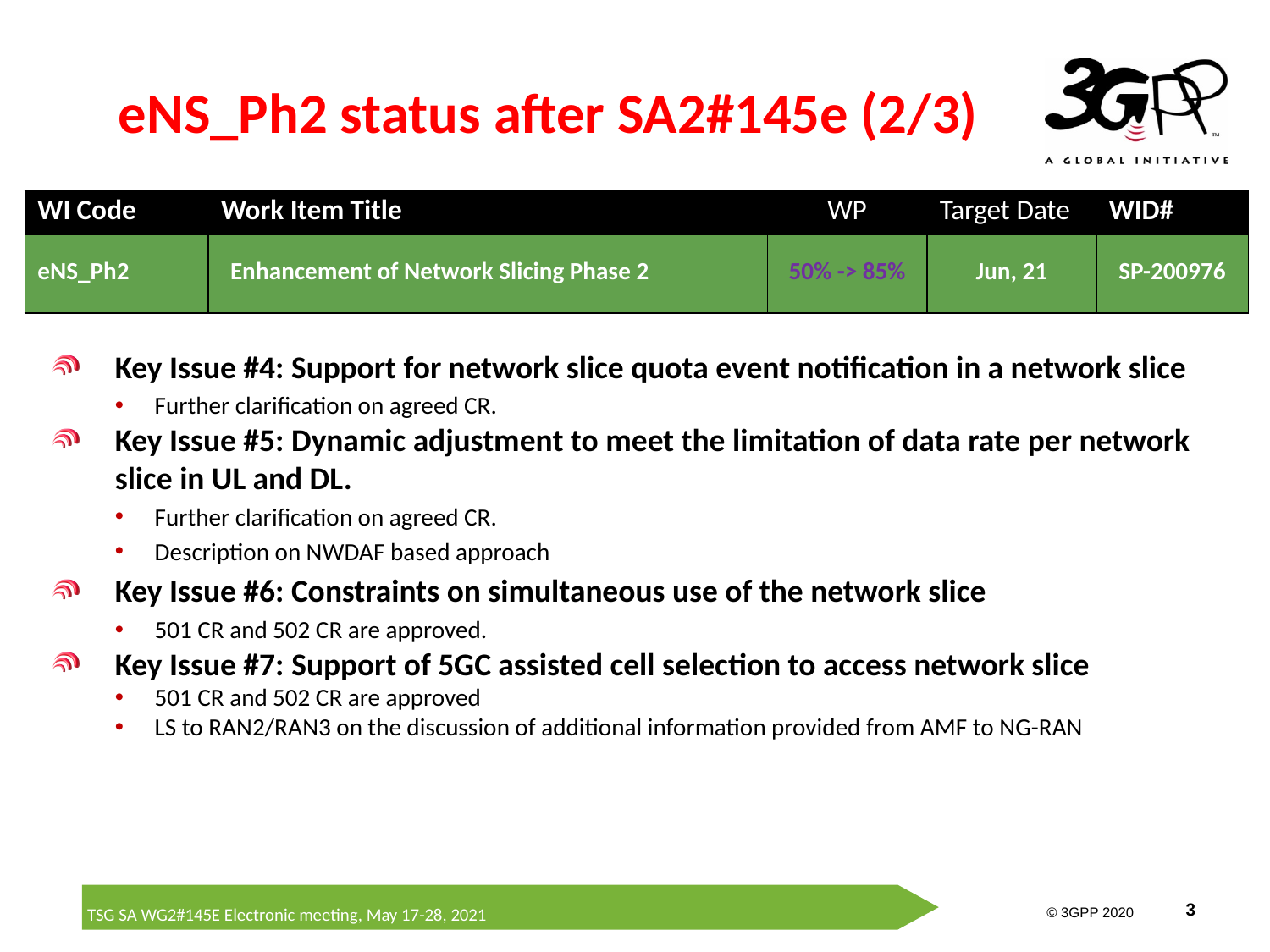

# eNS_Ph2 status after SA2#145e (2/3)
| WI Code | Work Item Title | WP | Target Date | WID# |
| --- | --- | --- | --- | --- |
| eNS\_Ph2 | Enhancement of Network Slicing Phase 2 | 50% -> 85% | Jun, 21 | SP-200976 |
Key Issue #4: Support for network slice quota event notification in a network slice
Further clarification on agreed CR.
Key Issue #5: Dynamic adjustment to meet the limitation of data rate per network slice in UL and DL.
Further clarification on agreed CR.
Description on NWDAF based approach
Key Issue #6: Constraints on simultaneous use of the network slice
501 CR and 502 CR are approved.
Key Issue #7: Support of 5GC assisted cell selection to access network slice
501 CR and 502 CR are approved
LS to RAN2/RAN3 on the discussion of additional information provided from AMF to NG-RAN